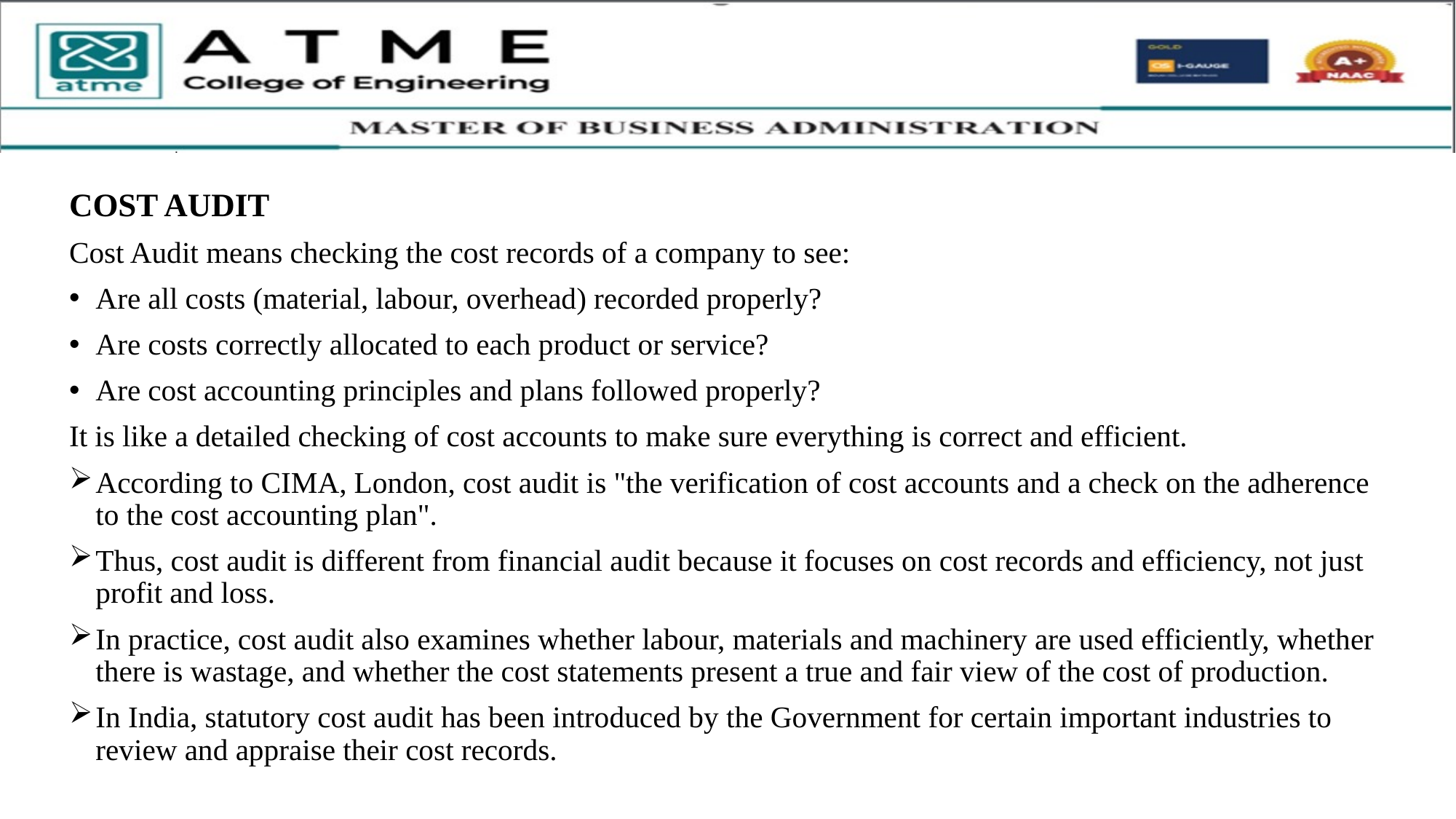

COST AUDIT
Cost Audit means checking the cost records of a company to see:
Are all costs (material, labour, overhead) recorded properly?
Are costs correctly allocated to each product or service?
Are cost accounting principles and plans followed properly?
It is like a detailed checking of cost accounts to make sure everything is correct and efficient.
According to CIMA, London, cost audit is "the verification of cost accounts and a check on the adherence to the cost accounting plan".
Thus, cost audit is different from financial audit because it focuses on cost records and efficiency, not just profit and loss.
In practice, cost audit also examines whether labour, materials and machinery are used efficiently, whether there is wastage, and whether the cost statements present a true and fair view of the cost of production.
In India, statutory cost audit has been introduced by the Government for certain important industries to review and appraise their cost records.